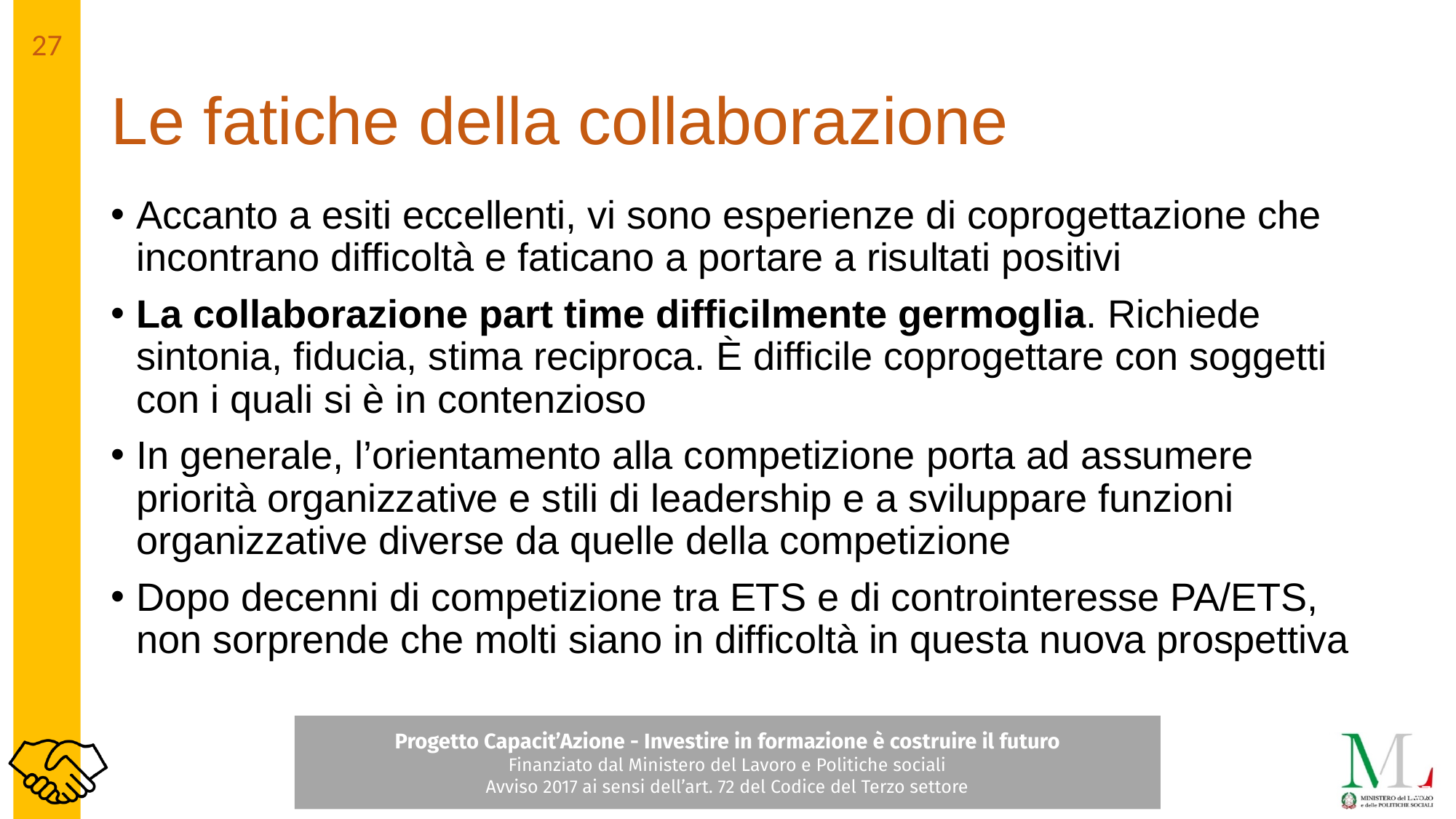

# Le fatiche della collaborazione
Accanto a esiti eccellenti, vi sono esperienze di coprogettazione che incontrano difficoltà e faticano a portare a risultati positivi
La collaborazione part time difficilmente germoglia. Richiede sintonia, fiducia, stima reciproca. È difficile coprogettare con soggetti con i quali si è in contenzioso
In generale, l’orientamento alla competizione porta ad assumere priorità organizzative e stili di leadership e a sviluppare funzioni organizzative diverse da quelle della competizione
Dopo decenni di competizione tra ETS e di controinteresse PA/ETS, non sorprende che molti siano in difficoltà in questa nuova prospettiva
27